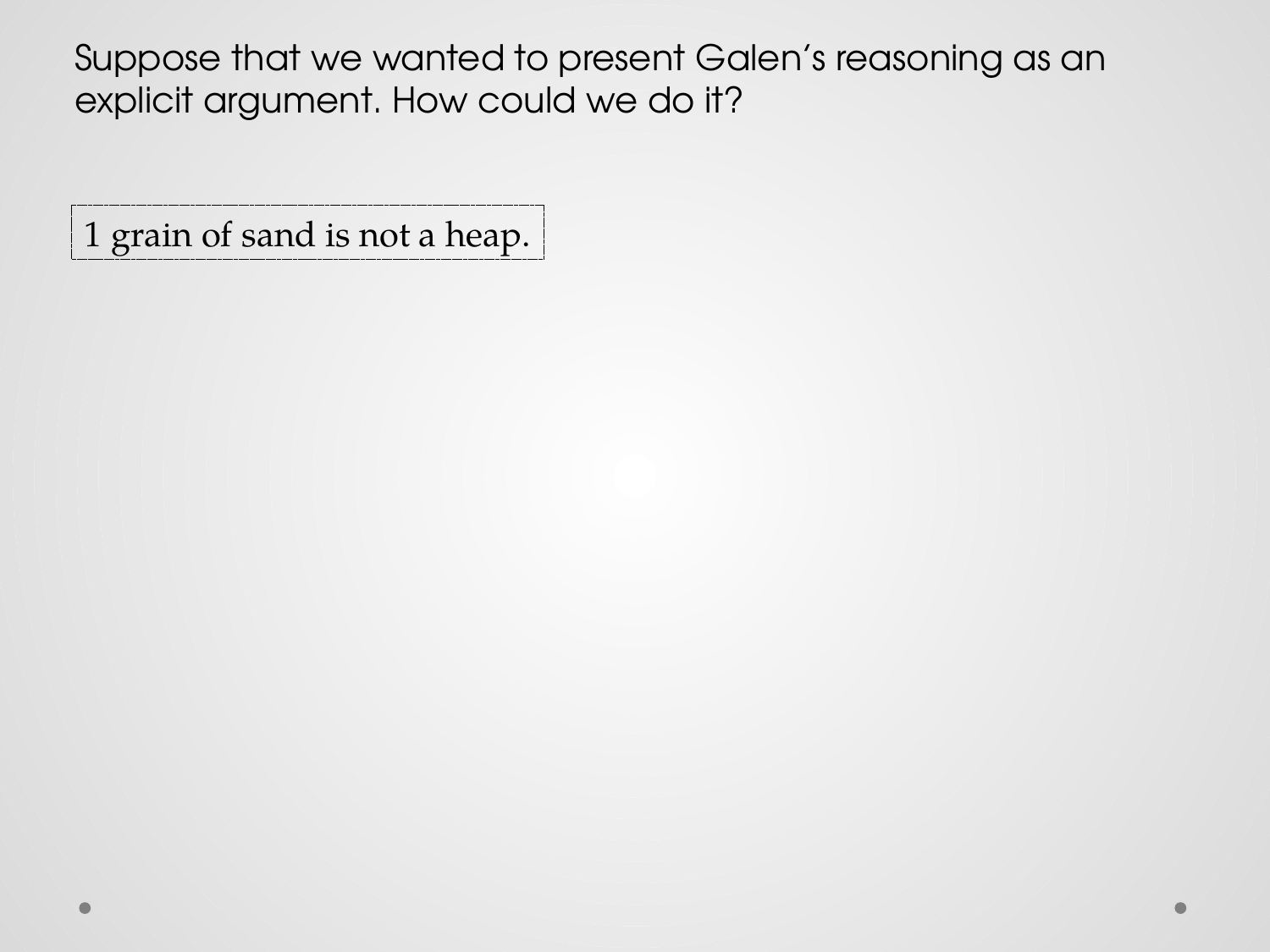

Suppose that we wanted to present Galen’s reasoning as an explicit argument. How could we do it?
1 grain of sand is not a heap.